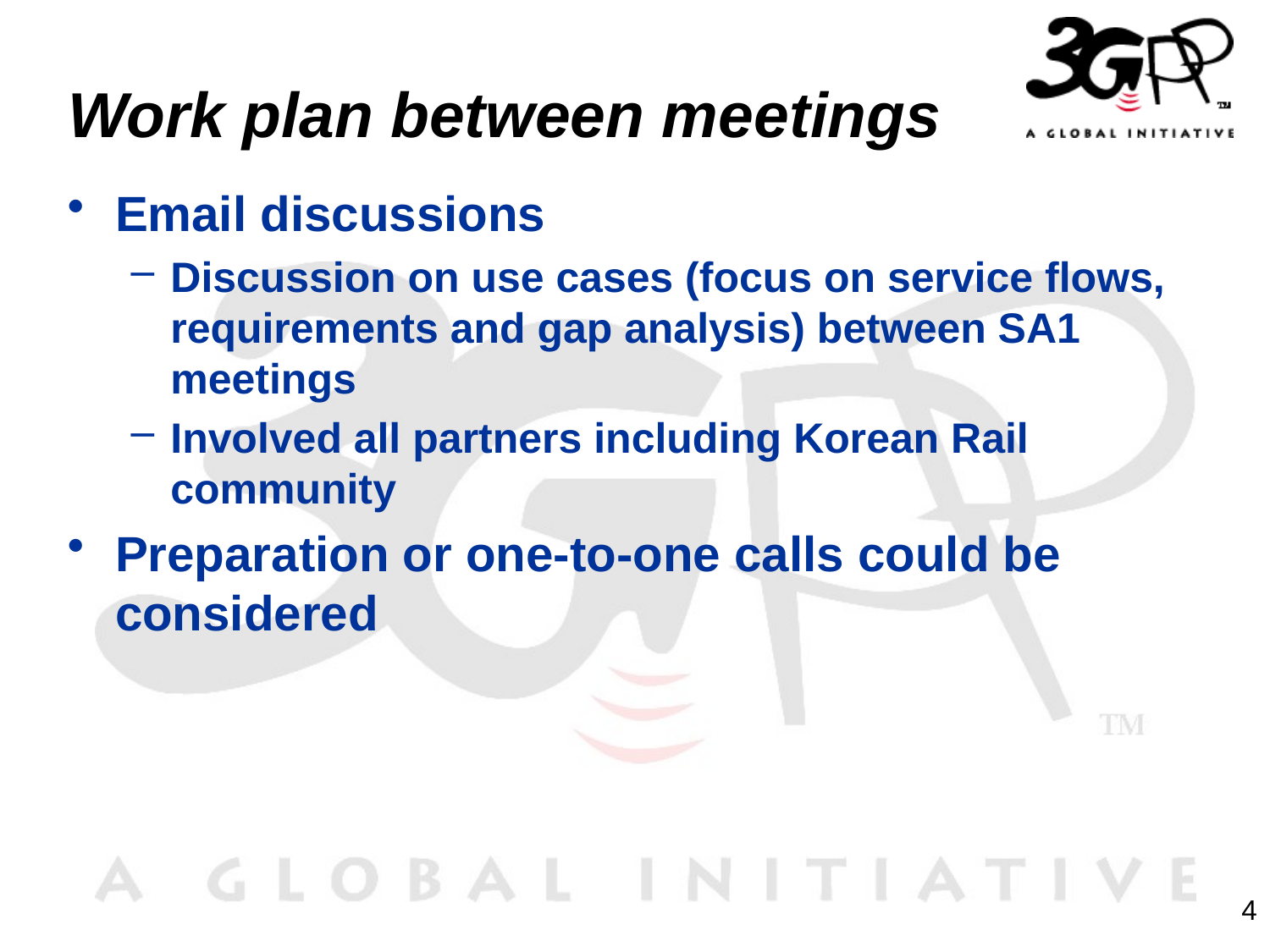

# Work plan between meetings
Email discussions
Discussion on use cases (focus on service flows, requirements and gap analysis) between SA1 meetings
Involved all partners including Korean Rail community
Preparation or one-to-one calls could be considered

4